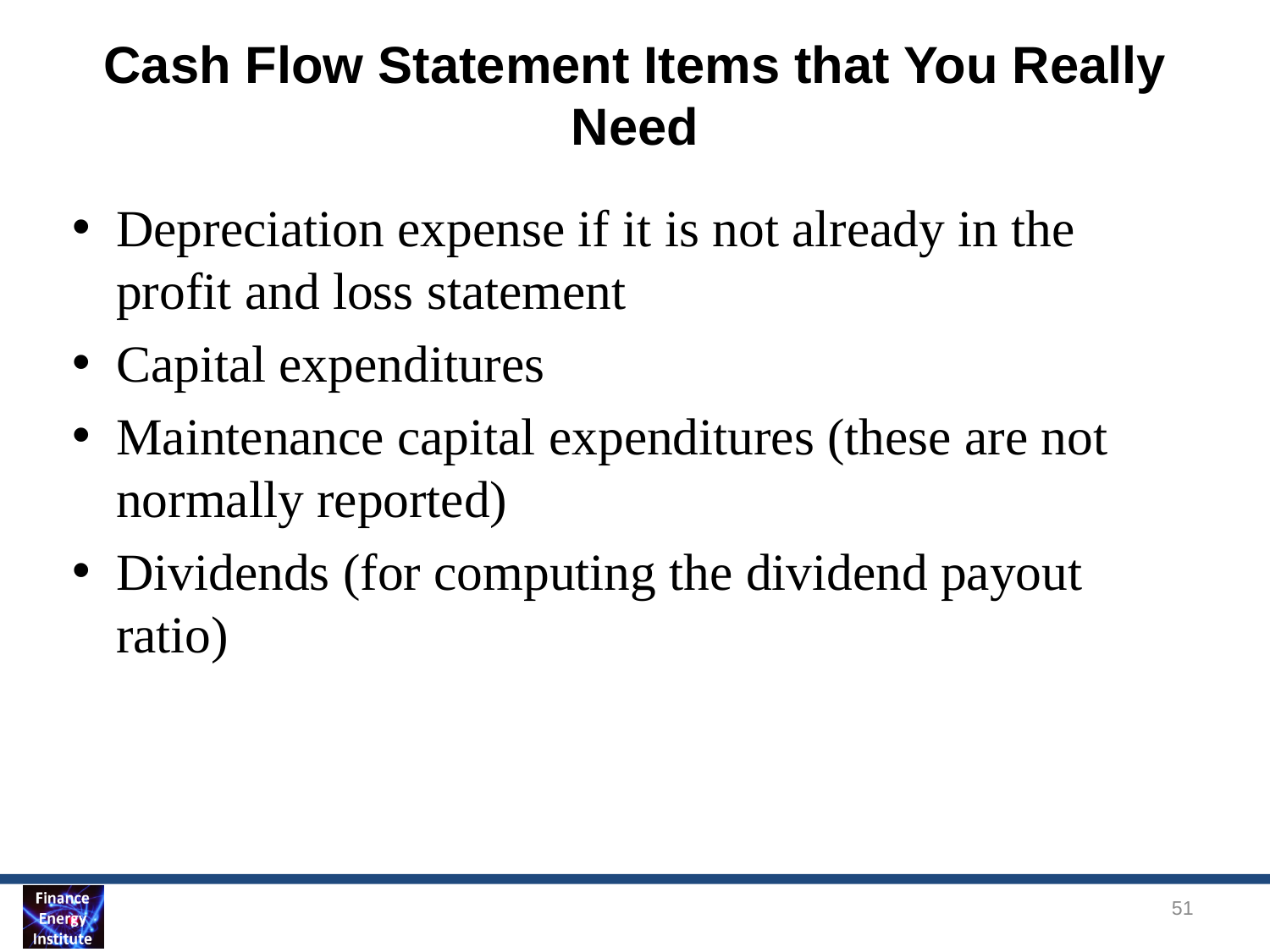

# Cash Flow Statement Items that You Really Need
Depreciation expense if it is not already in the profit and loss statement
Capital expenditures
Maintenance capital expenditures (these are not normally reported)
Dividends (for computing the dividend payout ratio)

51